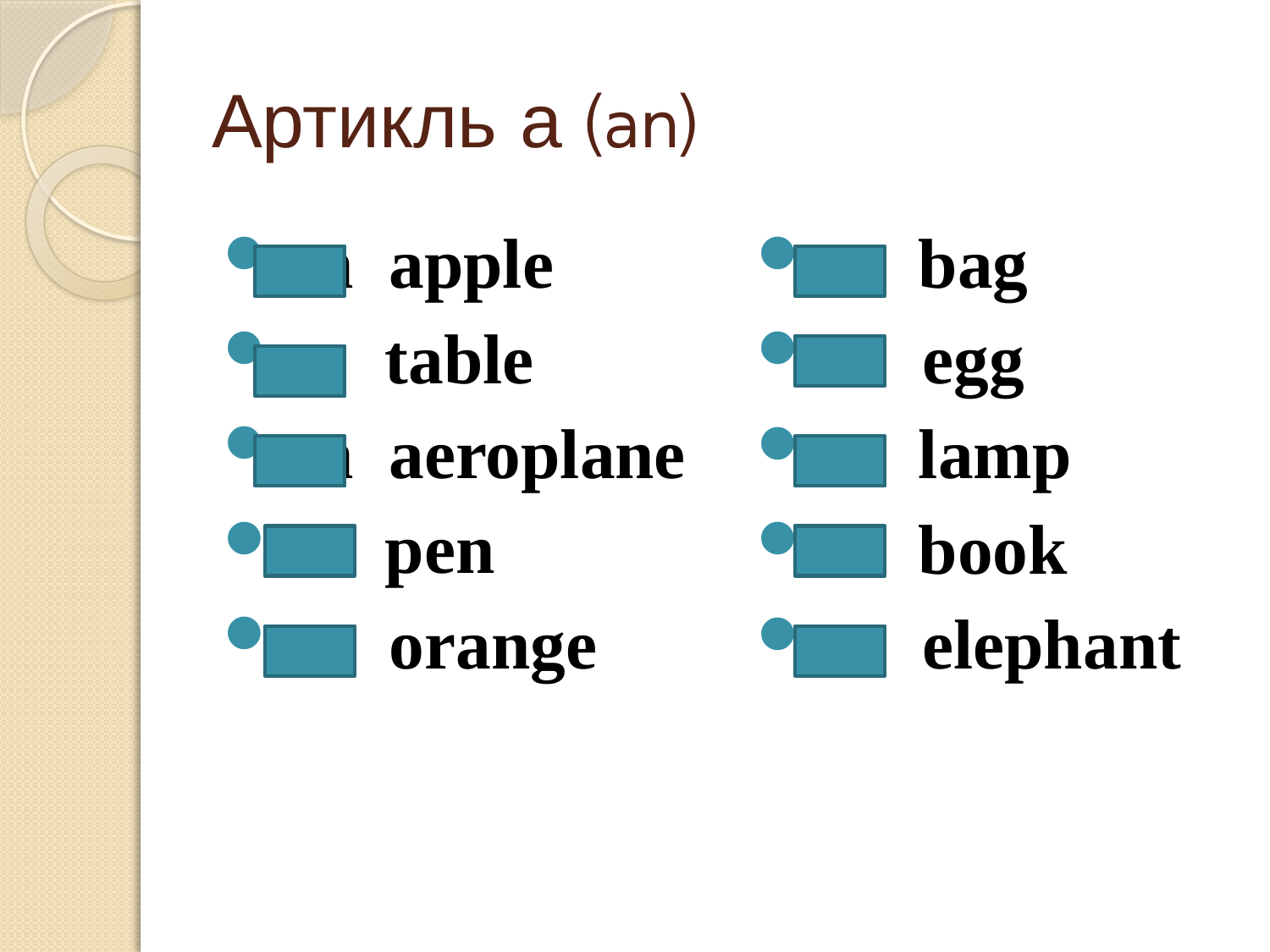

# Артикль а (an)
an  apple
a    table
an  aeroplane
a    pen
an  orange

a    bag
an  egg
a    lamp
a    book
an  elephant